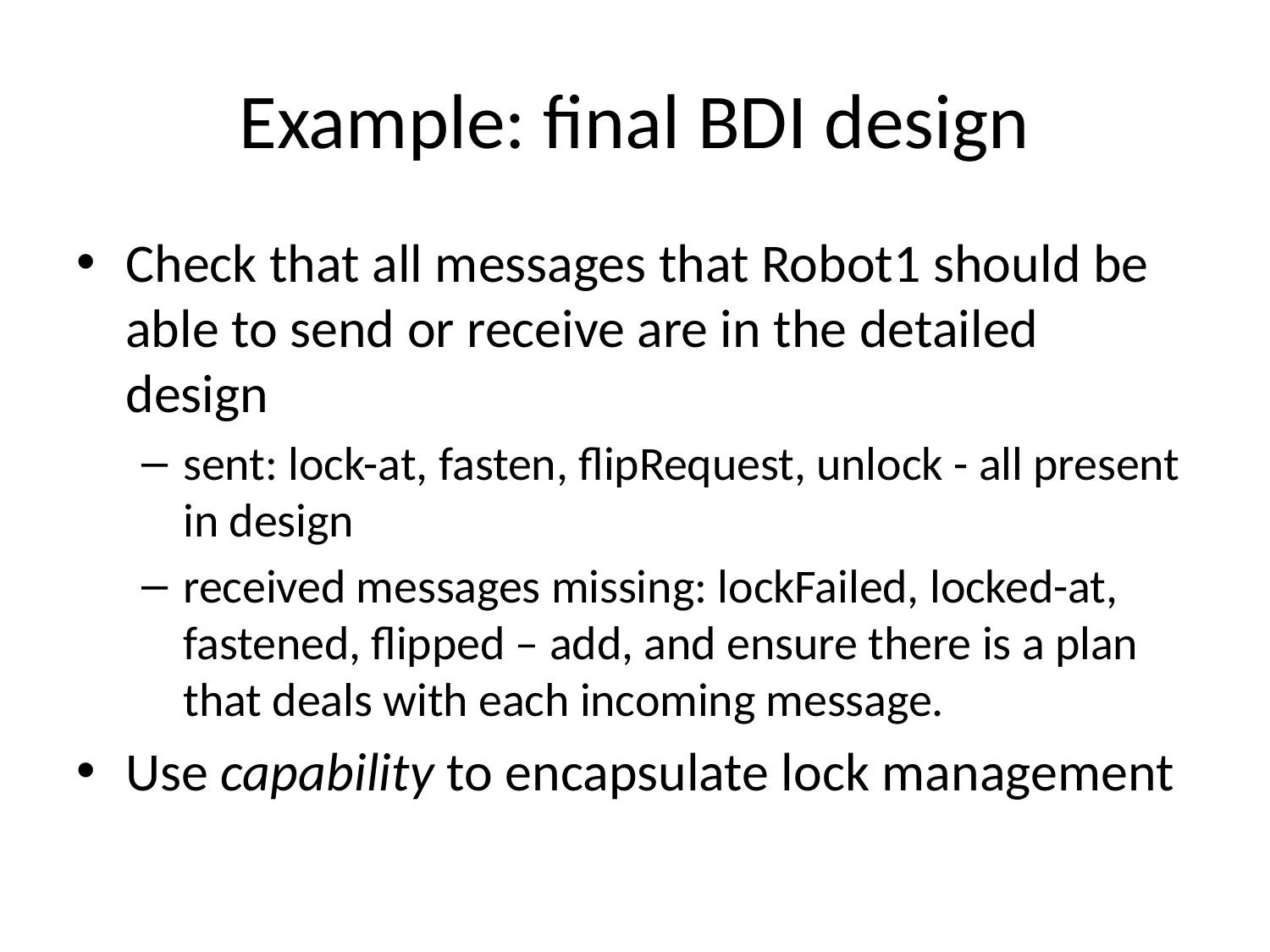

# Example: final BDI design
Check that all messages that Robot1 should be able to send or receive are in the detailed design
sent: lock-at, fasten, flipRequest, unlock - all present in design
received messages missing: lockFailed, locked-at, fastened, flipped – add, and ensure there is a plan that deals with each incoming message.
Use capability to encapsulate lock management